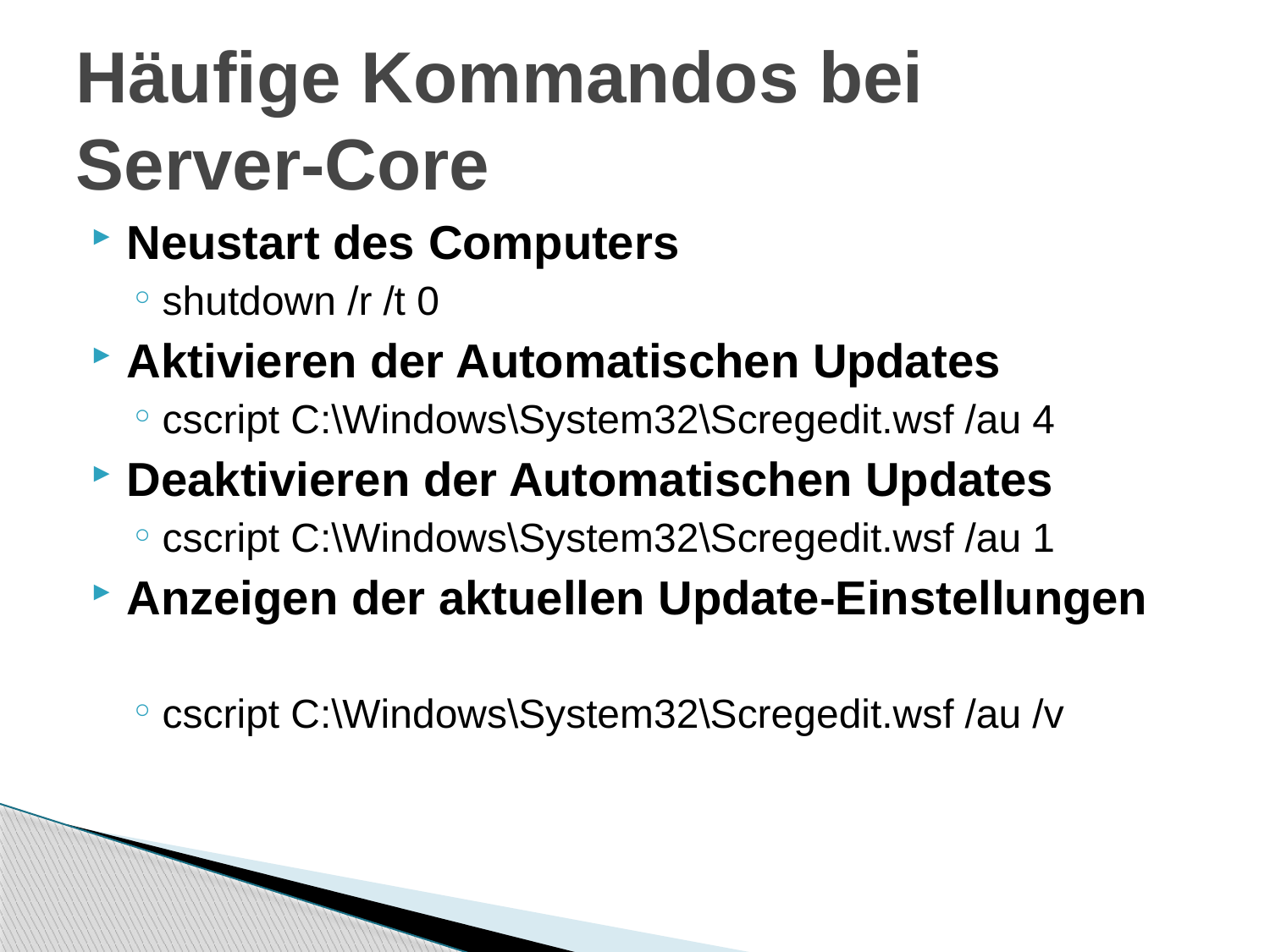

# Häufige Kommandos bei Server-Core
Neustart des Computers
shutdown /r /t 0
Aktivieren der Automatischen Updates
cscript C:\Windows\System32\Scregedit.wsf /au 4
Deaktivieren der Automatischen Updates
cscript C:\Windows\System32\Scregedit.wsf /au 1
Anzeigen der aktuellen Update-Einstellungen
cscript C:\Windows\System32\Scregedit.wsf /au /v